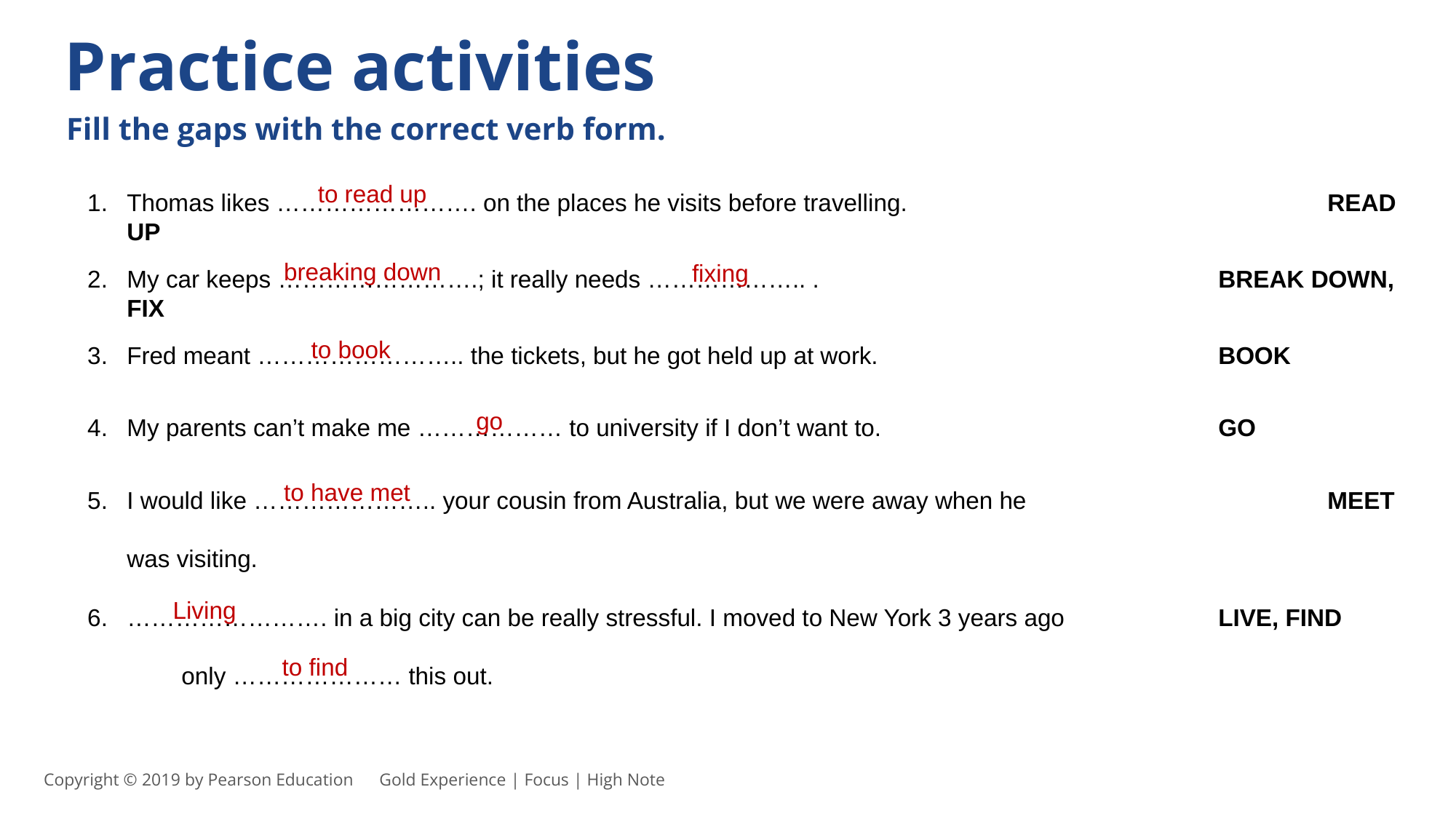

Practice activities
Fill the gaps with the correct verb form.

Thomas likes ……………………. on the places he visits before travelling.				READ UP
to read up

My car keeps …………………….; it really needs ……………….. .				BREAK DOWN, FIX
breaking down
fixing

Fred meant …………………….. the tickets, but he got held up at work.				BOOK
to book

My parents can’t make me ……………… to university if I don’t want to. 				GO
go

I would like ………………….. your cousin from Australia, but we were away when he			MEET

was visiting.
to have met

……………………. in a big city can be really stressful. I moved to New York 3 years ago		LIVE, FIND

	only ………………… this out.
Living
to find
Copyright © 2019 by Pearson Education      Gold Experience | Focus | High Note